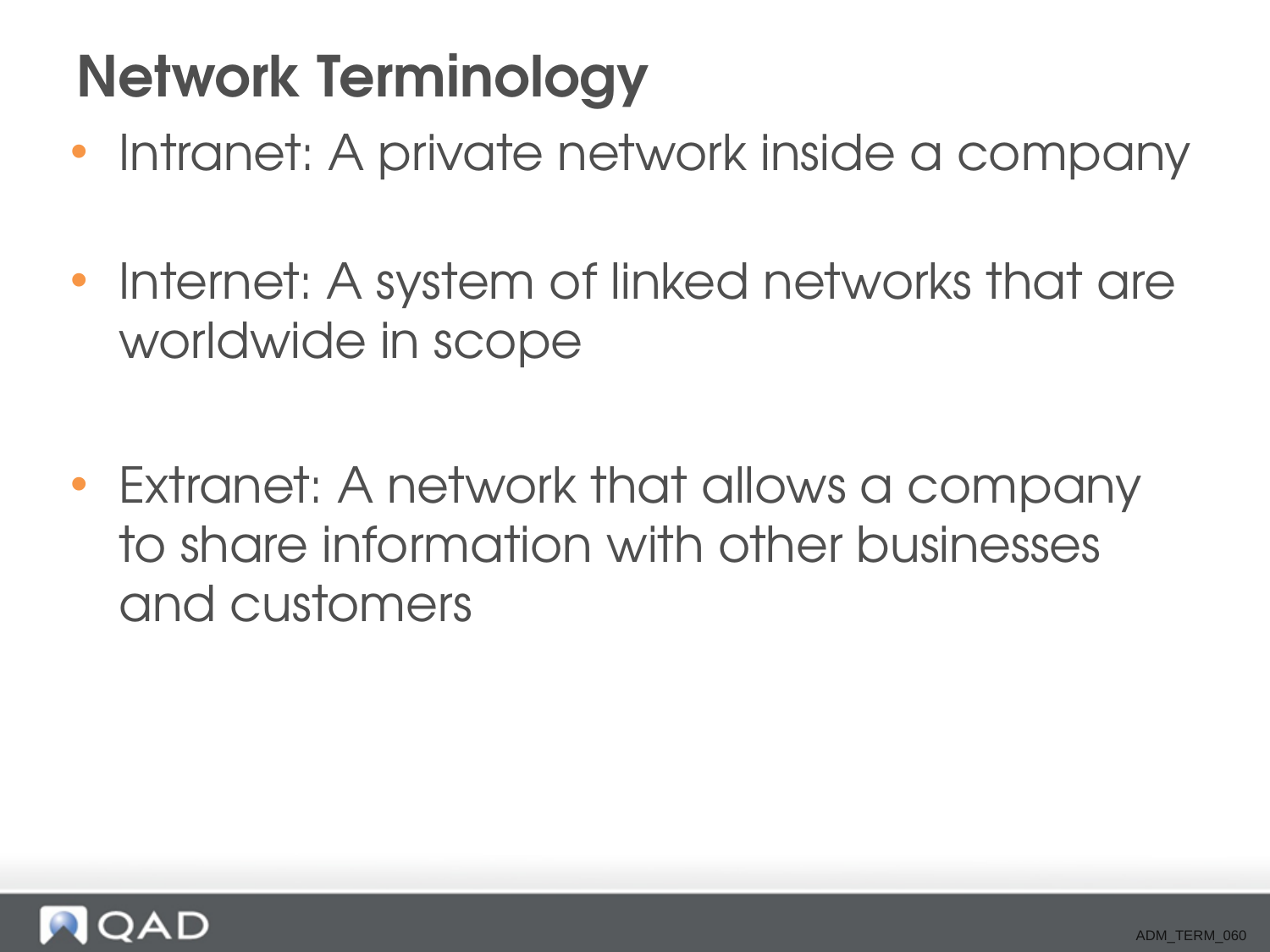

# Network Terminology
Intranet: A private network inside a company

Internet: A system of linked networks that are worldwide in scope

Extranet: A network that allows a company to share information with other businesses and customers

ADM_TERM_060